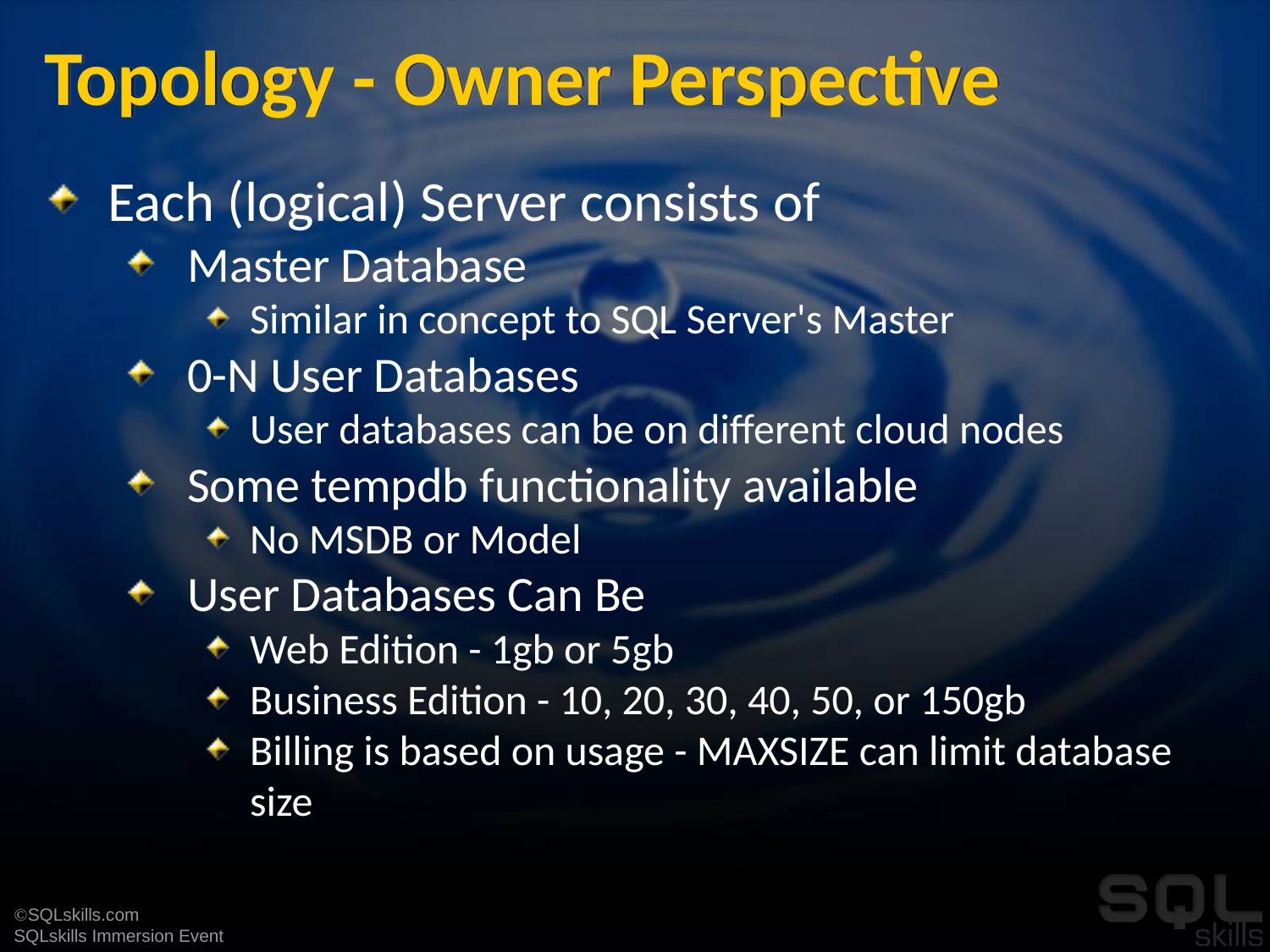

# Topology - Owner Perspective
Each (logical) Server consists of
Master Database
Similar in concept to SQL Server's Master
0-N User Databases
User databases can be on different cloud nodes
Some tempdb functionality available
No MSDB or Model
User Databases Can Be
Web Edition - 1gb or 5gb
Business Edition - 10, 20, 30, 40, 50, or 150gb
Billing is based on usage - MAXSIZE can limit database size